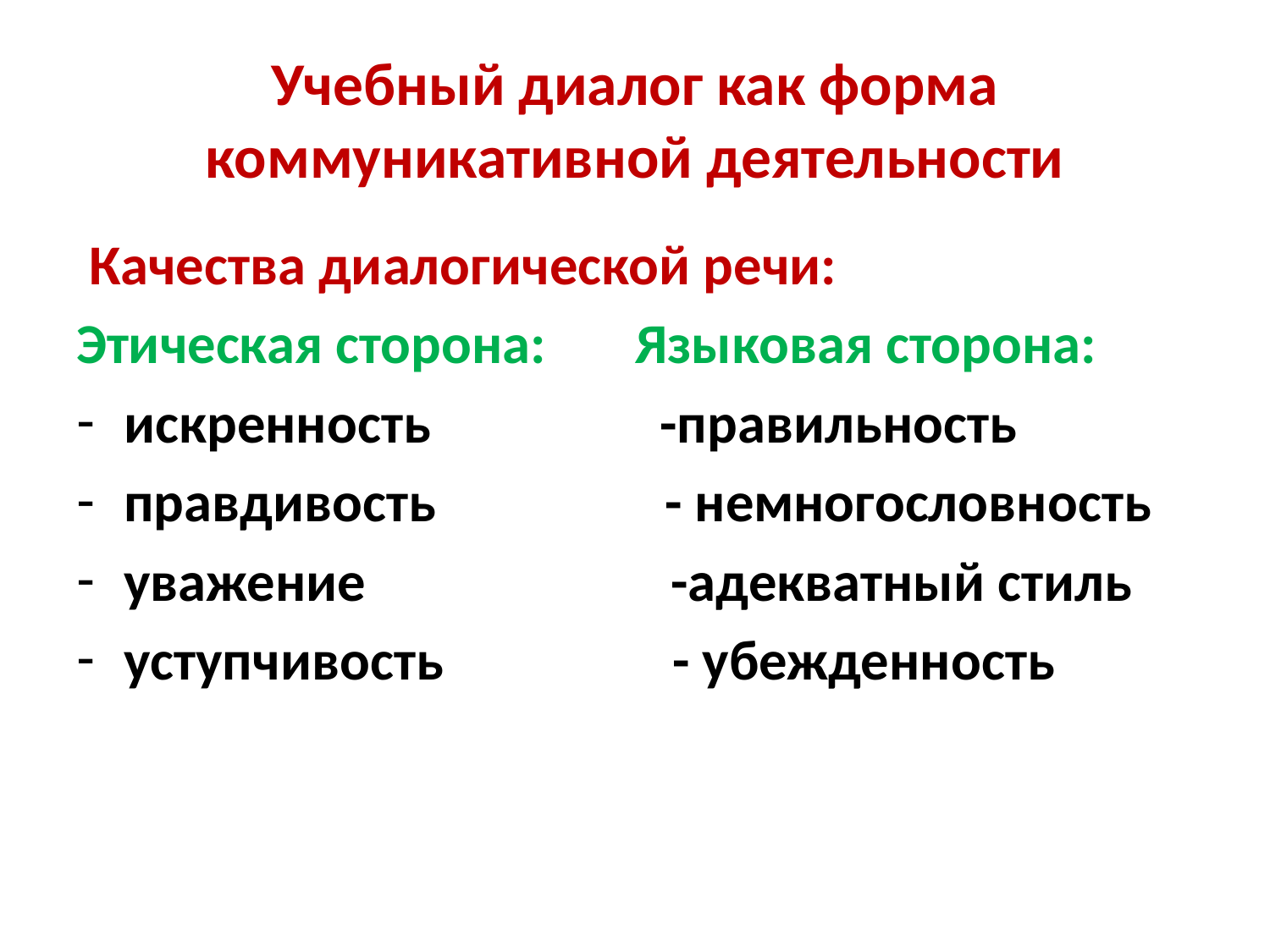

# Учебный диалог как форма коммуникативной деятельности
 Качества диалогической речи:
Этическая сторона:       Языковая сторона:
искренность                  -правильность
правдивость                  - немногословность
уважение                        -адекватный стиль
уступчивость                  - убежденность